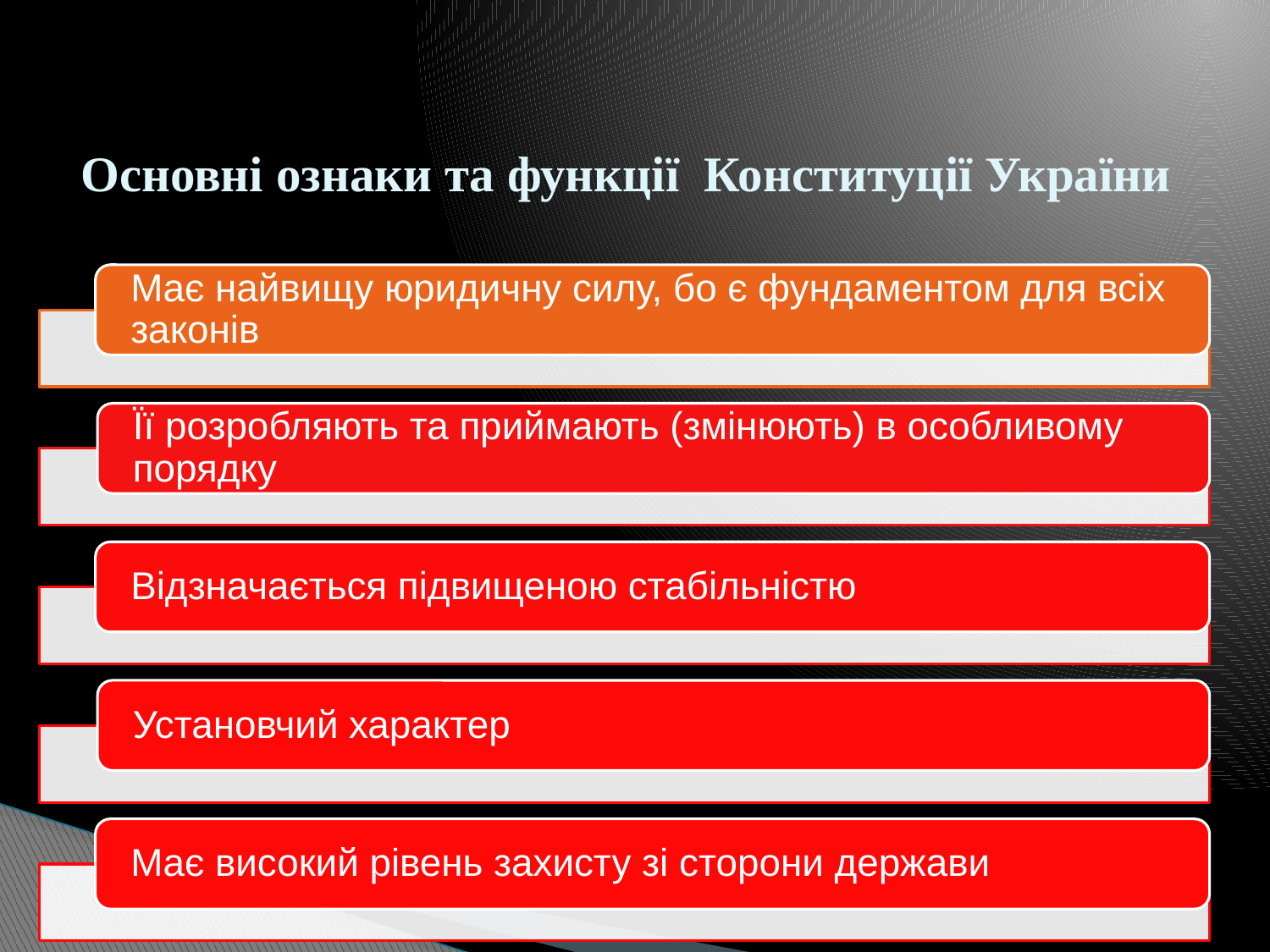

# Основні ознаки та функції  Конституції України
Має найвищу юридичну силу, бо є фундаментом для всіх законів
Її розробляють та приймають (змінюють) в особливому порядку
Відзначається підвищеною стабільністю
Установчий характер
Має високий рівень захисту зі сторони держави